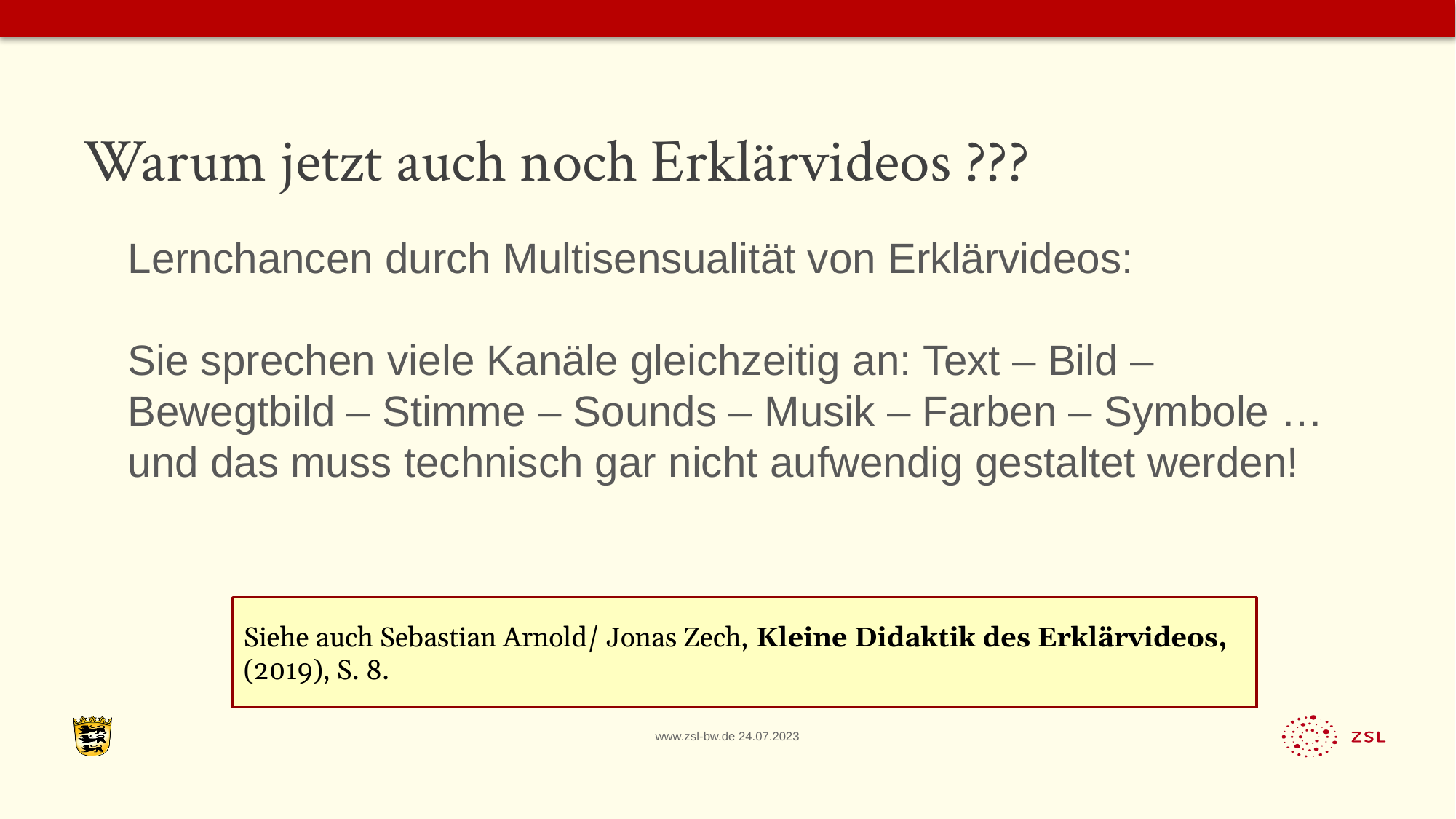

# Warum jetzt auch noch Erklärvideos ???
Lernchancen durch Multisensualität von Erklärvideos:
Sie sprechen viele Kanäle gleichzeitig an: Text – Bild – Bewegtbild – Stimme – Sounds – Musik – Farben – Symbole … und das muss technisch gar nicht aufwendig gestaltet werden!
Siehe auch Sebastian Arnold/ Jonas Zech, Kleine Didaktik des Erklärvideos,  (2019), S. 8.